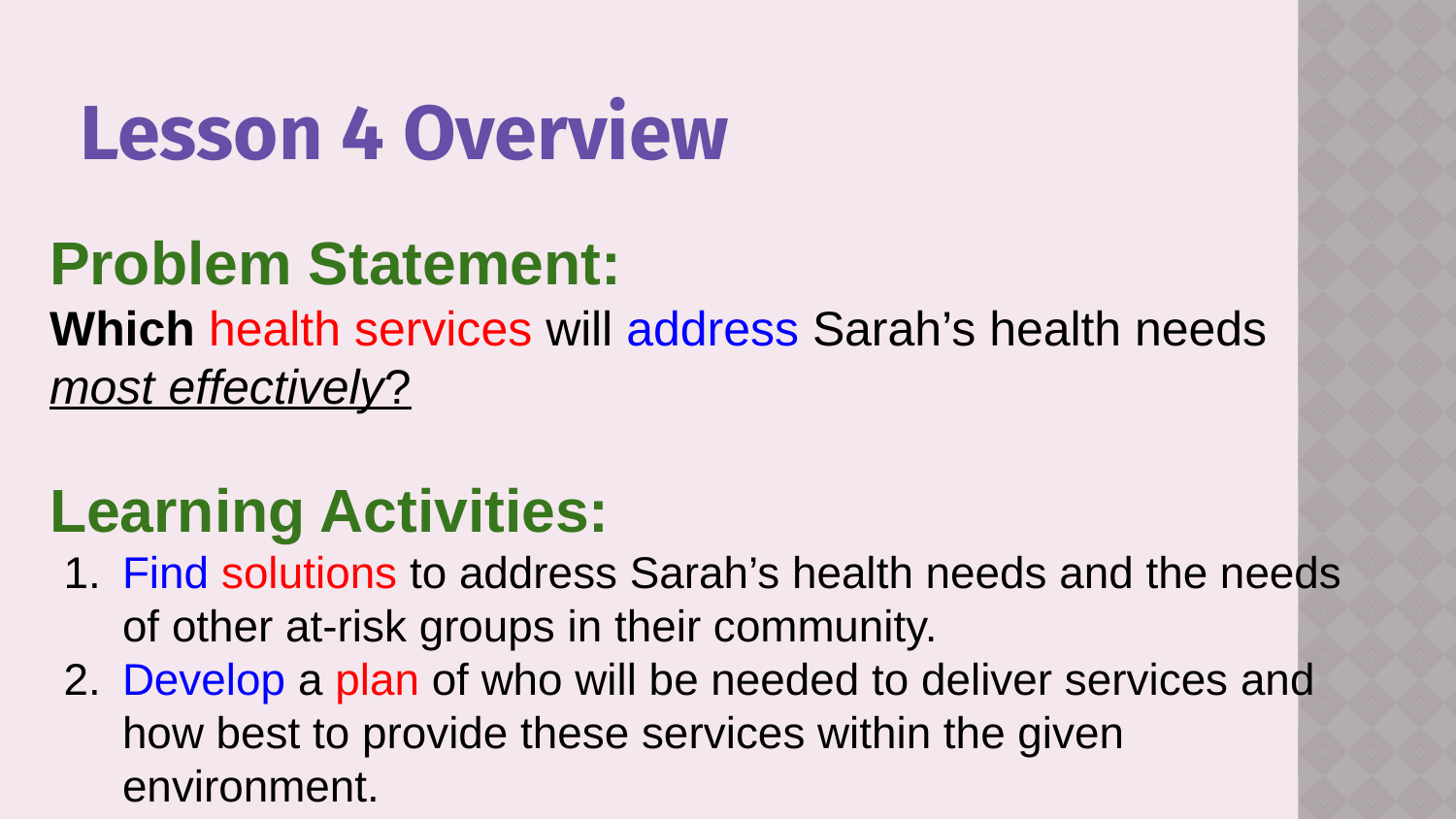

# Lesson 4 Overview
Problem Statement:
Which health services will address Sarah’s health needs most effectively?

Learning Activities:
Find solutions to address Sarah’s health needs and the needs of other at-risk groups in their community.
Develop a plan of who will be needed to deliver services and how best to provide these services within the given environment.